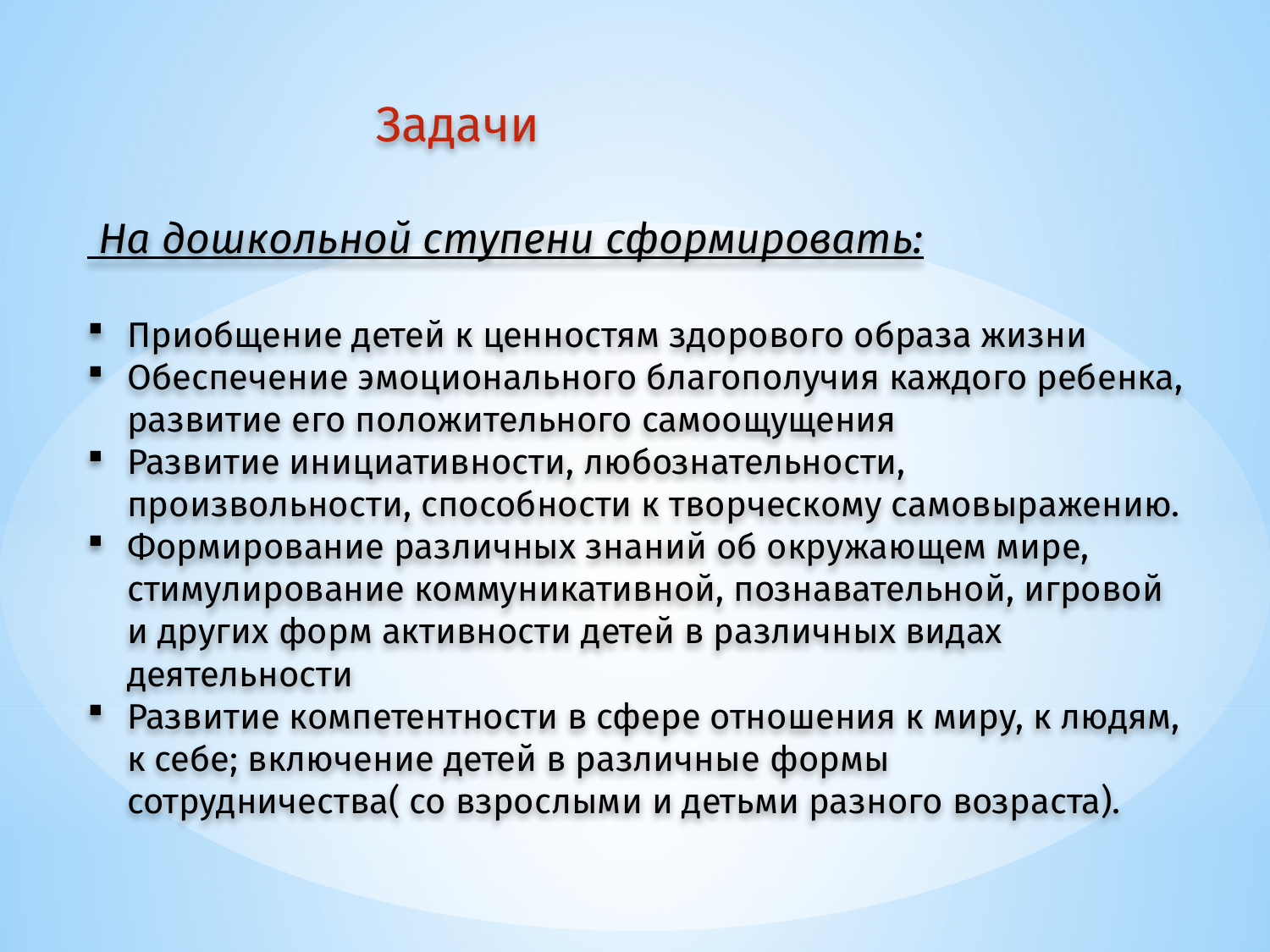

Задачи

 На дошкольной ступени сформировать:

Приобщение детей к ценностям здорового образа жизни
Обеспечение эмоционального благополучия каждого ребенка, развитие его положительного самоощущения
Развитие инициативности, любознательности, произвольности, способности к творческому самовыражению.
Формирование различных знаний об окружающем мире, стимулирование коммуникативной, познавательной, игровой и других форм активности детей в различных видах деятельности
Развитие компетентности в сфере отношения к миру, к людям, к себе; включение детей в различные формы сотрудничества( со взрослыми и детьми разного возраста).